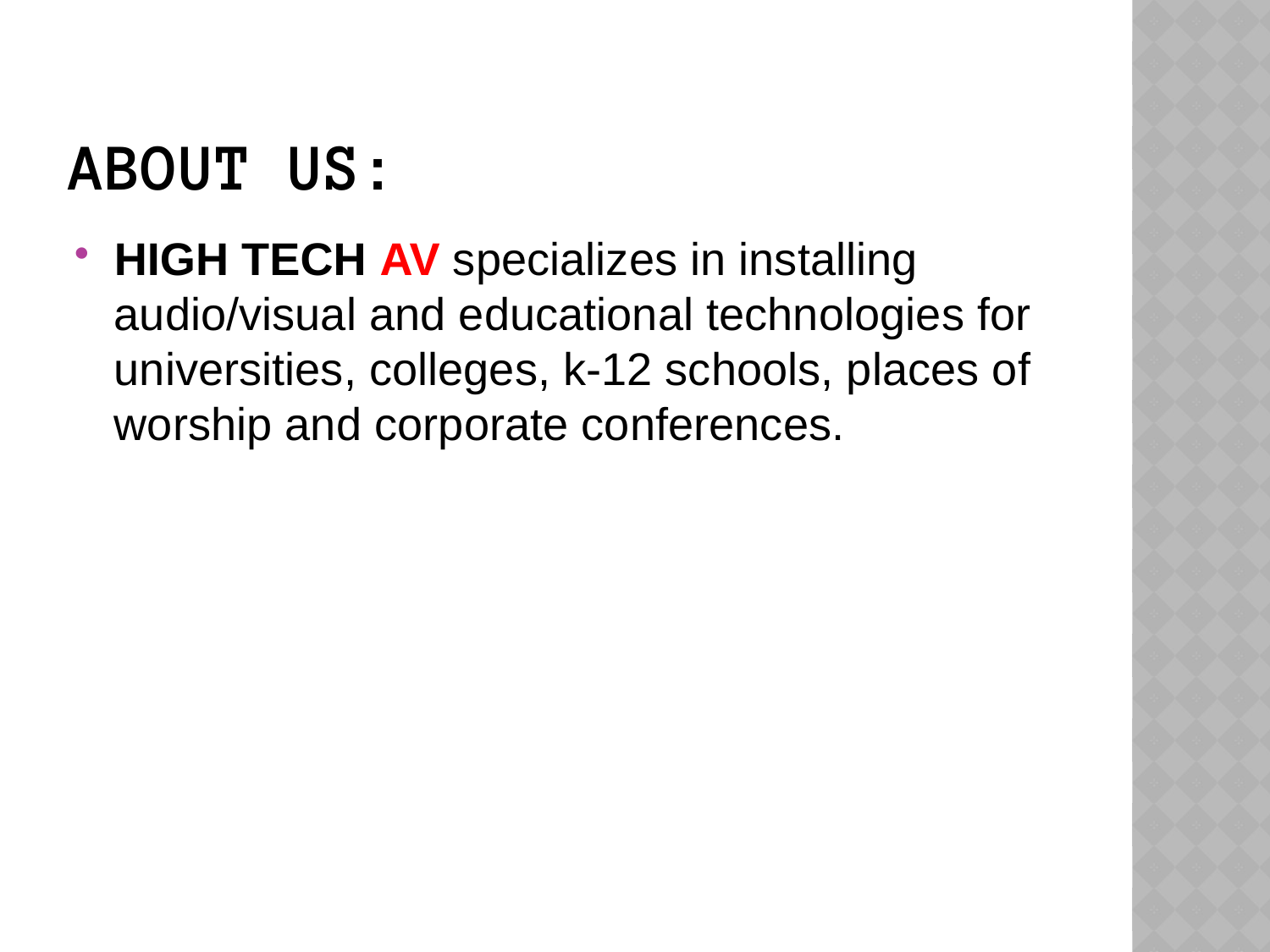

# About us:
HIGH TECH AV specializes in installing audio/visual and educational technologies for universities, colleges, k-12 schools, places of worship and corporate conferences.